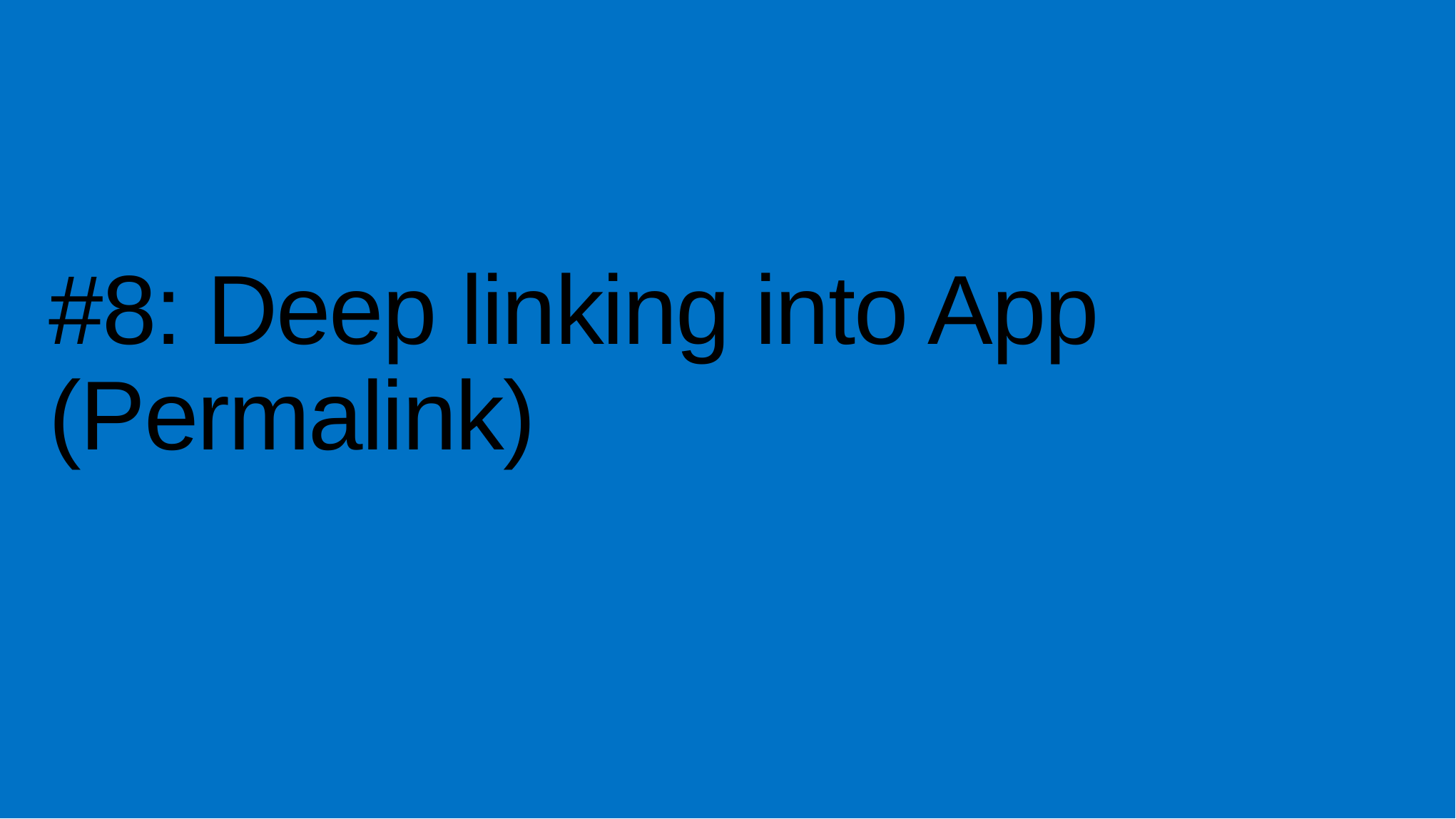

# #8: Deep linking into App (Permalink)